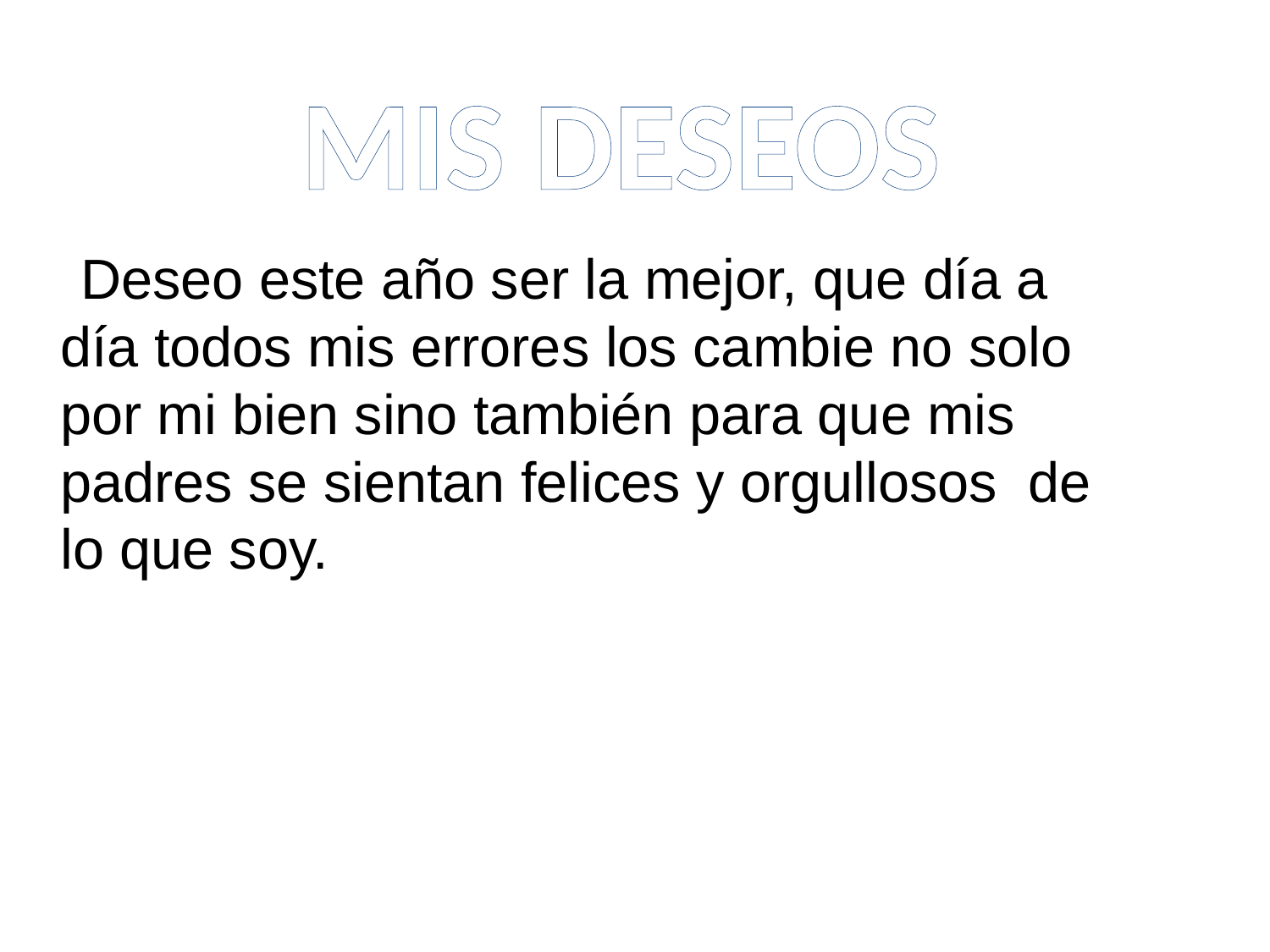

MIS DESEOS
  Deseo este año ser la mejor, que día a día todos mis errores los cambie no solo por mi bien sino también para que mis padres se sientan felices y orgullosos  de lo que soy.